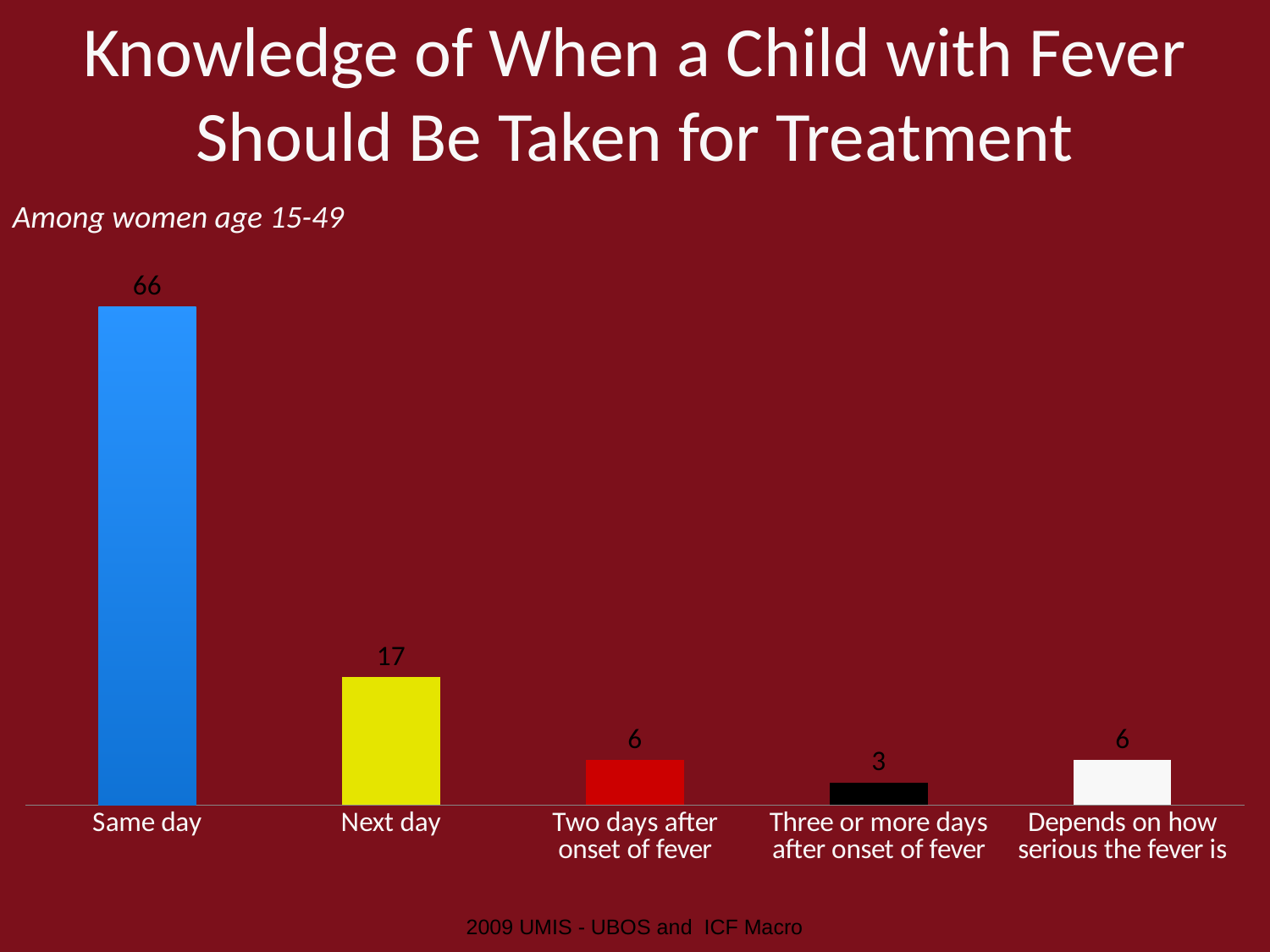

Knowledge of When a Child with Fever Should Be Taken for Treatment
Among women age 15-49

### Chart

| Category | Series 1 |
|---|---|
| Same day | 66.0 |
| Next day | 17.0 |
| Two days after onset of fever | 6.0 |
| Three or more days after onset of fever | 3.0 |
| Depends on how serious the fever is | 6.0 |
2009 UMIS - UBOS and  ICF Macro